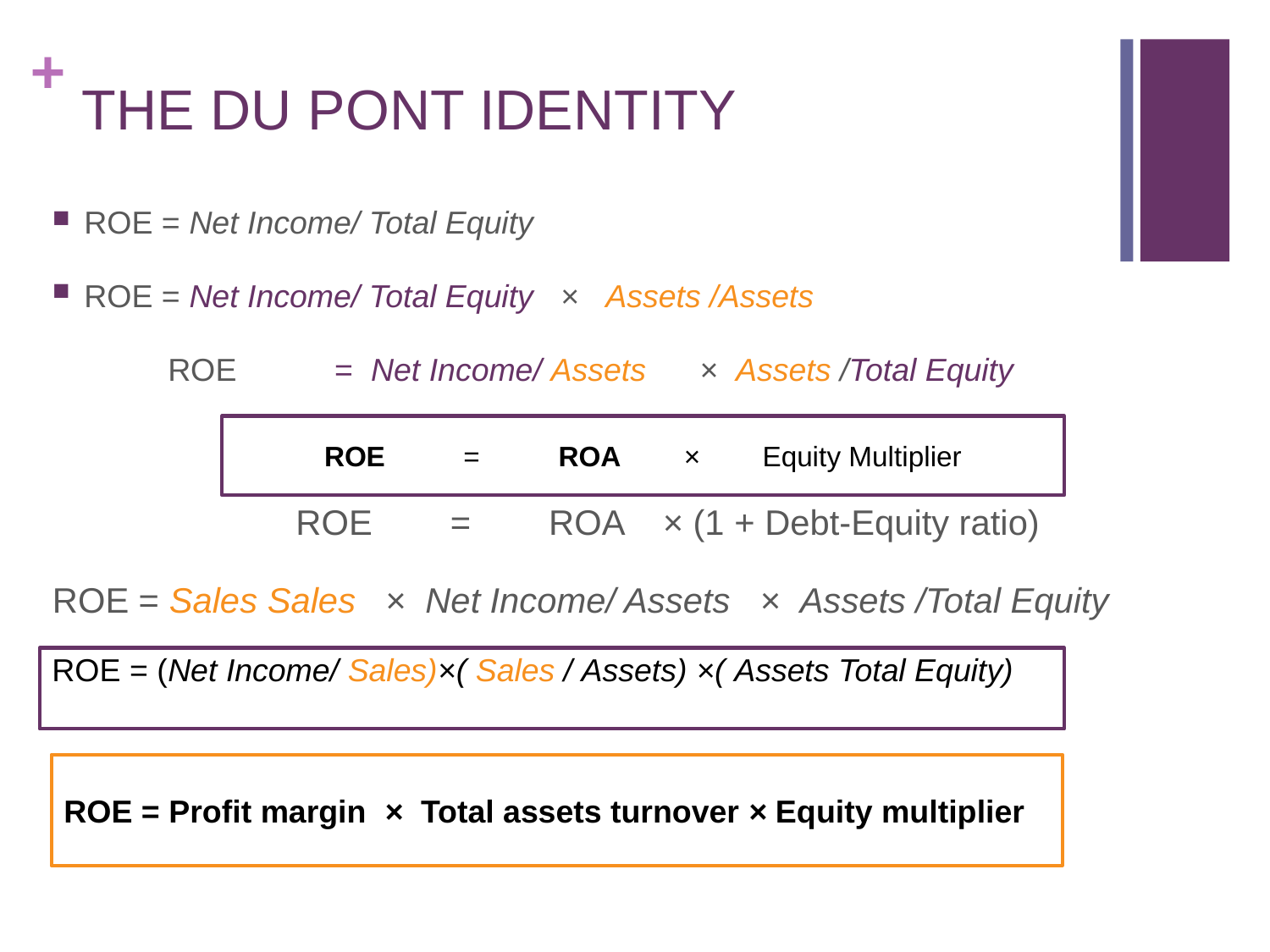

# THE DU PONT IDENTITY
ROE = Net Income/ Total Equity
ROE = Net Income/ Total Equity   ×   Assets /Assets
             ROE           =  Net Income/ Assets      ×  Assets /Total Equity

                         ROE        =        ROA    × (1 + Debt-Equity ratio)
ROE = Sales Sales   ×  Net Income/ Assets   ×  Assets /Total Equity

 ROE          =          ROA        ×        Equity Multiplier
ROE = (Net Income/ Sales)×( Sales / Assets) ×( Assets Total Equity)
ROE = Profit margin  ×  Total assets turnover × Equity multiplier